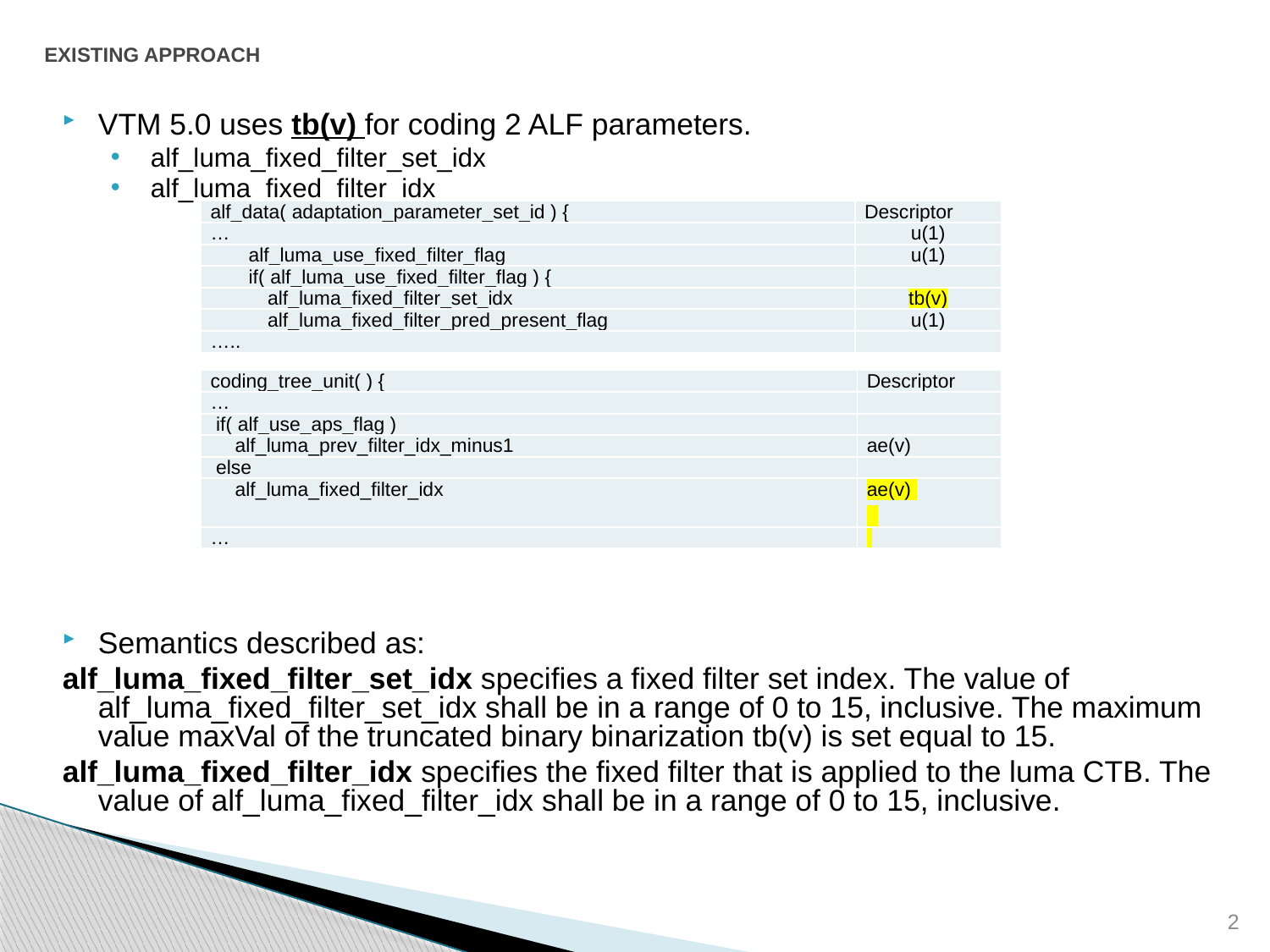

# EXISTING APPROACH
VTM 5.0 uses tb(v) for coding 2 ALF parameters.
alf_luma_fixed_filter_set_idx
alf_luma_fixed_filter_idx

Semantics described as:
alf_luma_fixed_filter_set_idx specifies a fixed filter set index. The value of alf_luma_fixed_filter_set_idx shall be in a range of 0 to 15, inclusive. The maximum value maxVal of the truncated binary binarization tb(v) is set equal to 15.
alf_luma_fixed_filter_idx specifies the fixed filter that is applied to the luma CTB. The value of alf_luma_fixed_filter_idx shall be in a range of 0 to 15, inclusive.

| alf\_data( adaptation\_parameter\_set\_id ) { | Descriptor |
| --- | --- |
| … | u(1) |
| alf\_luma\_use\_fixed\_filter\_flag | u(1) |
| if( alf\_luma\_use\_fixed\_filter\_flag ) { |  |
| alf\_luma\_fixed\_filter\_set\_idx | tb(v) |
| alf\_luma\_fixed\_filter\_pred\_present\_flag | u(1) |
| ….. |  |
| coding\_tree\_unit( ) { | Descriptor |
| --- | --- |
| … |  |
| if( alf\_use\_aps\_flag ) |  |
| alf\_luma\_prev\_filter\_idx\_minus1 | ae(v) |
| else |  |
| alf\_luma\_fixed\_filter\_idx | ae(v) |
| … |  |
2